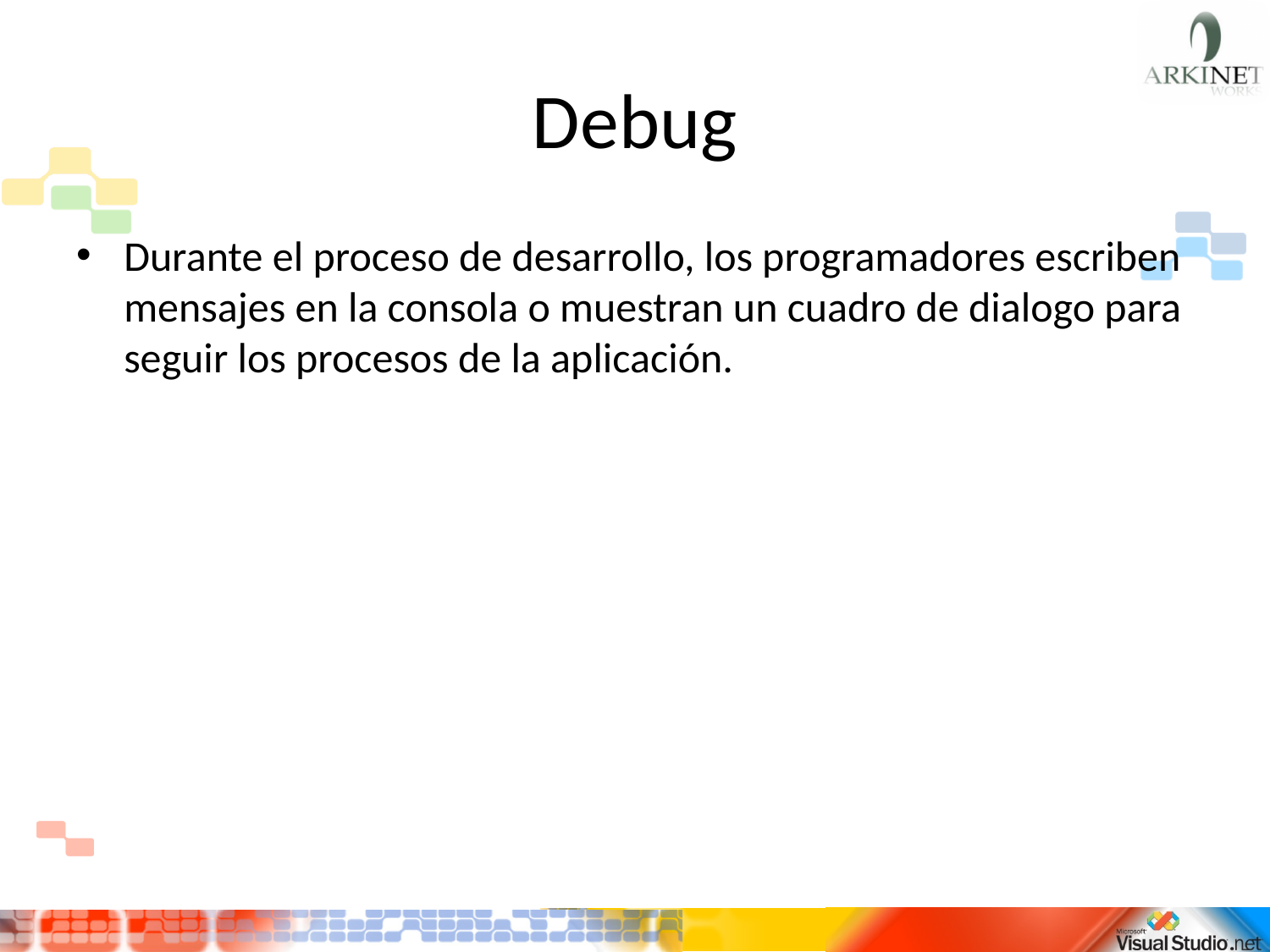

# Debug
Durante el proceso de desarrollo, los programadores escriben mensajes en la consola o muestran un cuadro de dialogo para seguir los procesos de la aplicación.